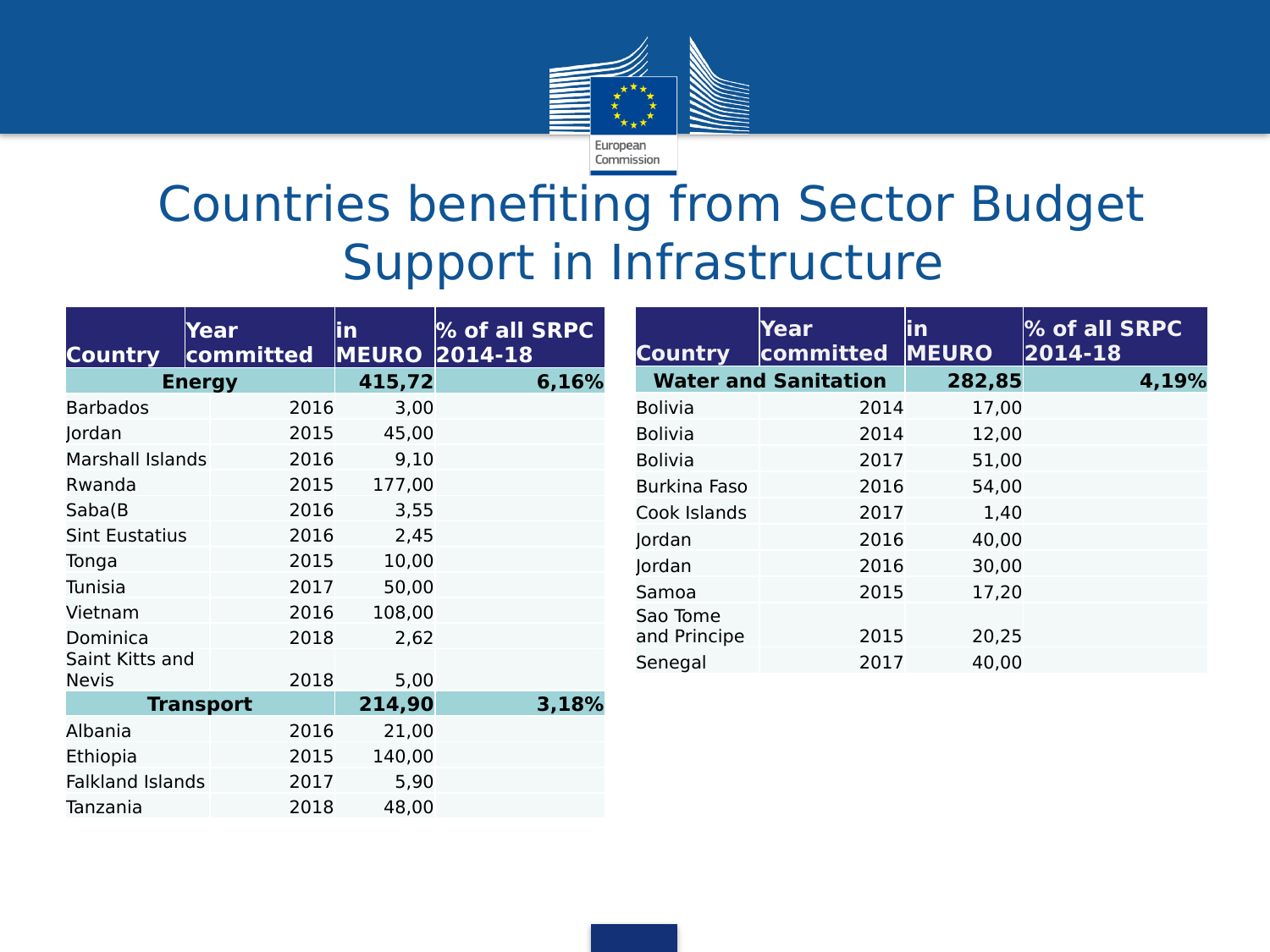

# Countries benefiting from Sector Budget Support in Infrastructure
| Country | Year committed |  | in MEURO | % of all SRPC 2014-18 |
| --- | --- | --- | --- | --- |
| Energy |  |  | 415,72 | 6,16% |
| Barbados |  | 2016 | 3,00 |  |
| Jordan |  | 2015 | 45,00 |  |
| Marshall Islands |  | 2016 | 9,10 |  |
| Rwanda |  | 2015 | 177,00 |  |
| Saba(B |  | 2016 | 3,55 |  |
| Sint Eustatius |  | 2016 | 2,45 |  |
| Tonga |  | 2015 | 10,00 |  |
| Tunisia |  | 2017 | 50,00 |  |
| Vietnam |  | 2016 | 108,00 |  |
| Dominica |  | 2018 | 2,62 |  |
| Saint Kitts and Nevis |  | 2018 | 5,00 |  |
| Transport |  |  | 214,90 | 3,18% |
| Albania |  | 2016 | 21,00 |  |
| Ethiopia |  | 2015 | 140,00 |  |
| Falkland Islands |  | 2017 | 5,90 |  |
| Tanzania |  | 2018 | 48,00 |  |
| Country | Year committed | in MEURO | % of all SRPC 2014-18 |
| --- | --- | --- | --- |
| Water and Sanitation |  | 282,85 | 4,19% |
| Bolivia | 2014 | 17,00 |  |
| Bolivia | 2014 | 12,00 |  |
| Bolivia | 2017 | 51,00 |  |
| Burkina Faso | 2016 | 54,00 |  |
| Cook Islands | 2017 | 1,40 |  |
| Jordan | 2016 | 40,00 |  |
| Jordan | 2016 | 30,00 |  |
| Samoa | 2015 | 17,20 |  |
| Sao Tome and Principe | 2015 | 20,25 |  |
| Senegal | 2017 | 40,00 |  |